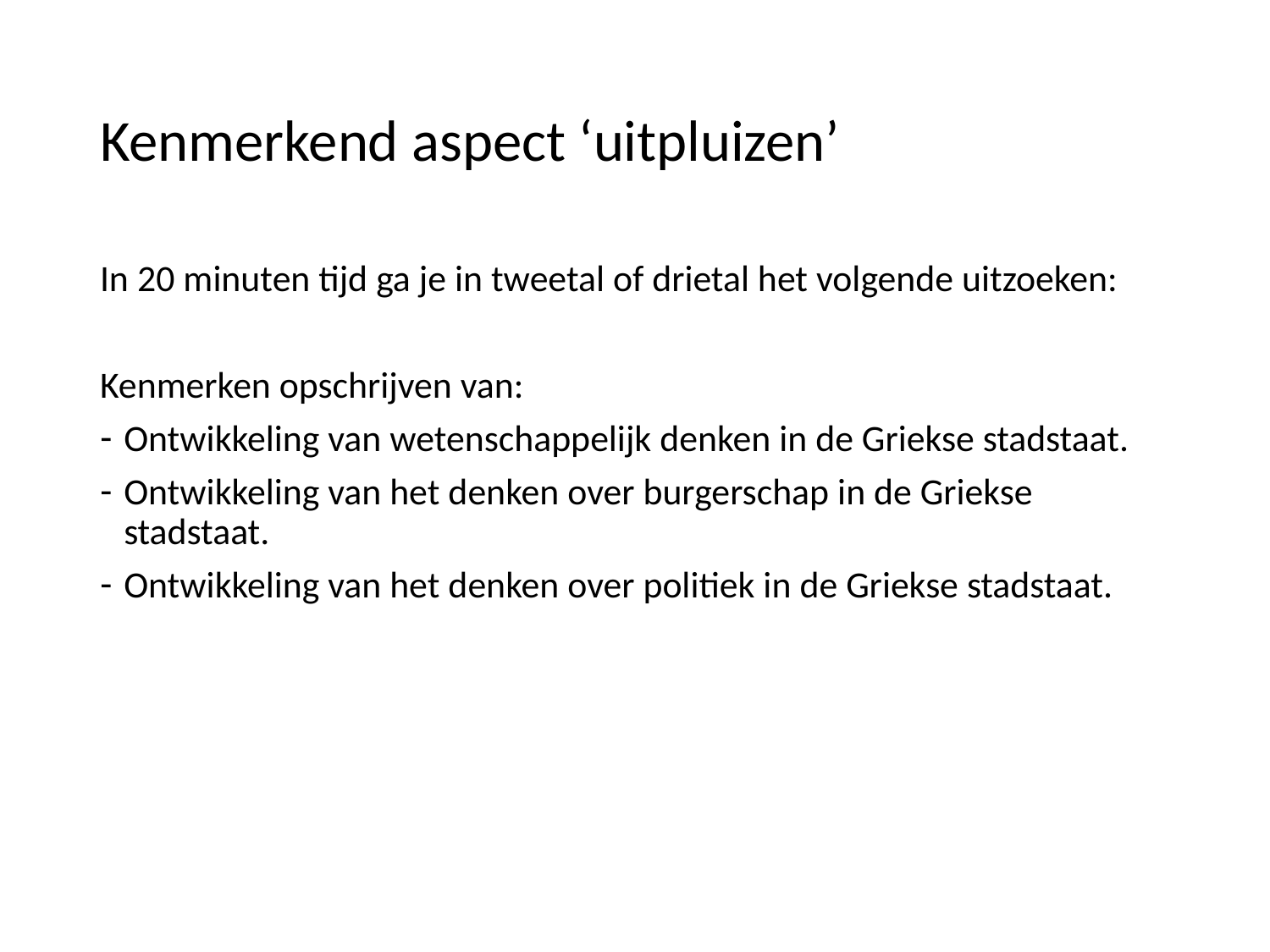

# Kenmerkend aspect ‘uitpluizen’
In 20 minuten tijd ga je in tweetal of drietal het volgende uitzoeken:

Kenmerken opschrijven van:
Ontwikkeling van wetenschappelijk denken in de Griekse stadstaat.
Ontwikkeling van het denken over burgerschap in de Griekse stadstaat.
Ontwikkeling van het denken over politiek in de Griekse stadstaat.